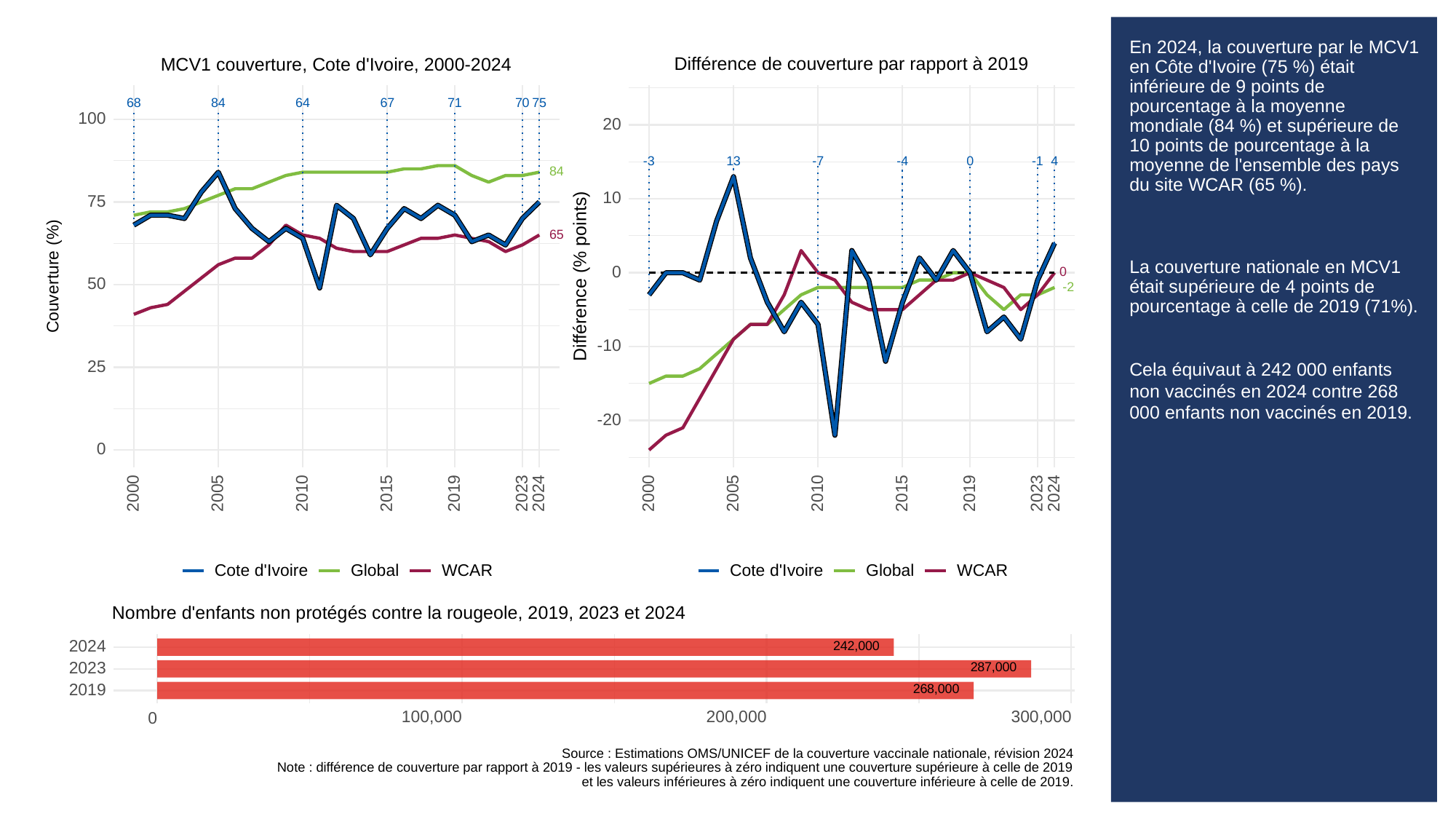

# En 2024, la couverture par le MCV1 en Côte d'Ivoire (75 %) était inférieure de 9 points de pourcentage à la moyenne mondiale (84 %) et supérieure de 10 points de pourcentage à la moyenne de l'ensemble des pays du site WCAR (65 %).

La couverture nationale en MCV1 était supérieure de 4 points de pourcentage à celle de 2019 (71%).

Cela équivaut à 242 000 enfants non vaccinés en 2024 contre 268 000 enfants non vaccinés en 2019.

Différence de couverture par rapport à 2019
MCV1 couverture, Cote d'Ivoire, 2000-2024

68
84
64
67
70
71
75

100
20

-3
13
0
-1
-4
4
-7

84

10
75

65

0
Différence (% points)
0
Couverture (%)

50
-2

-10

25

-20

0

2023
2023
2000
2005
2010
2015
2019
2024
2000
2005
2010
2015
2019
2024
Cote d'Ivoire
Global
WCAR
Cote d'Ivoire
Global
WCAR

Nombre d'enfants non protégés contre la rougeole, 2019, 2023 et 2024

242,000
2024

287,000
2023

268,000
2019

100,000
200,000
300,000
0
Source : Estimations OMS/UNICEF de la couverture vaccinale nationale, révision 2024
Note : différence de couverture par rapport à 2019 - les valeurs supérieures à zéro indiquent une couverture supérieure à celle de 2019
et les valeurs inférieures à zéro indiquent une couverture inférieure à celle de 2019.